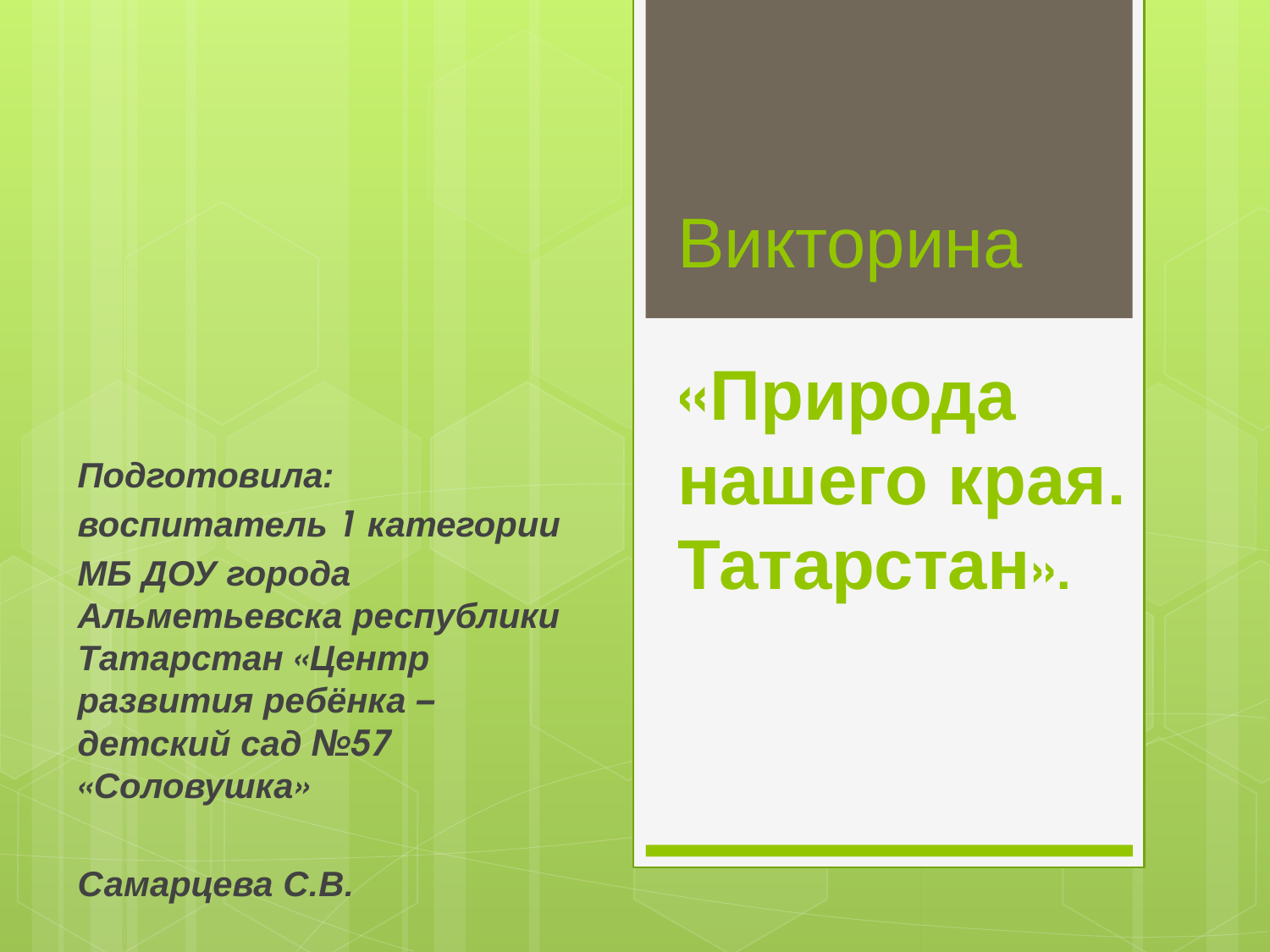

# Викторина «Природа нашего края. Татарстан».
Подготовила:
воспитатель 1 категории
МБ ДОУ города Альметьевска республики Татарстан «Центр развития ребёнка – детский сад №57 «Соловушка»

Самарцева С.В.